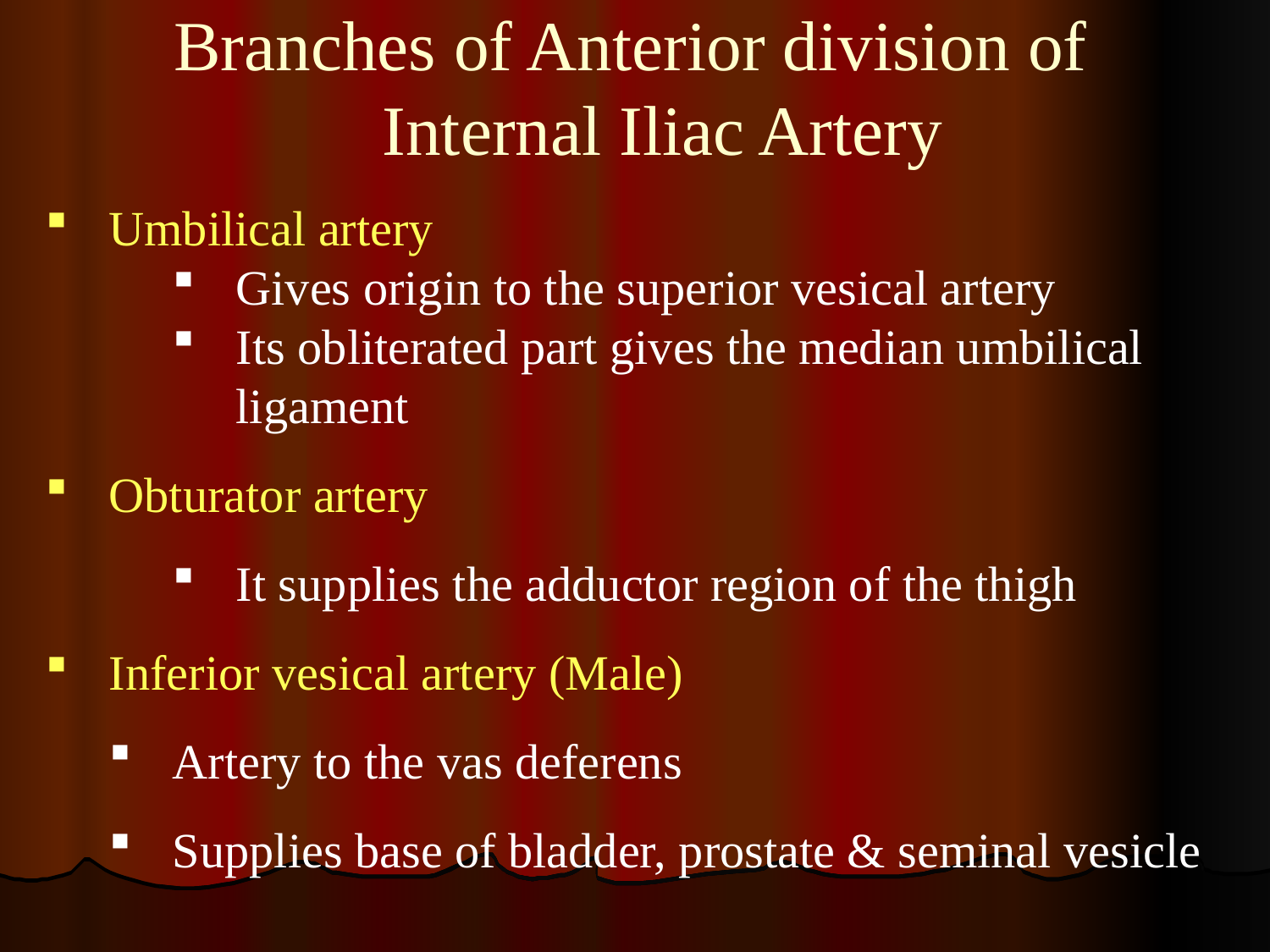

# Branches of Anterior division of Internal Iliac Artery
Umbilical artery
Gives origin to the superior vesical artery
Its obliterated part gives the median umbilical ligament
Obturator artery
It supplies the adductor region of the thigh
Inferior vesical artery (Male)
Artery to the vas deferens
Supplies base of bladder, prostate & seminal vesicle